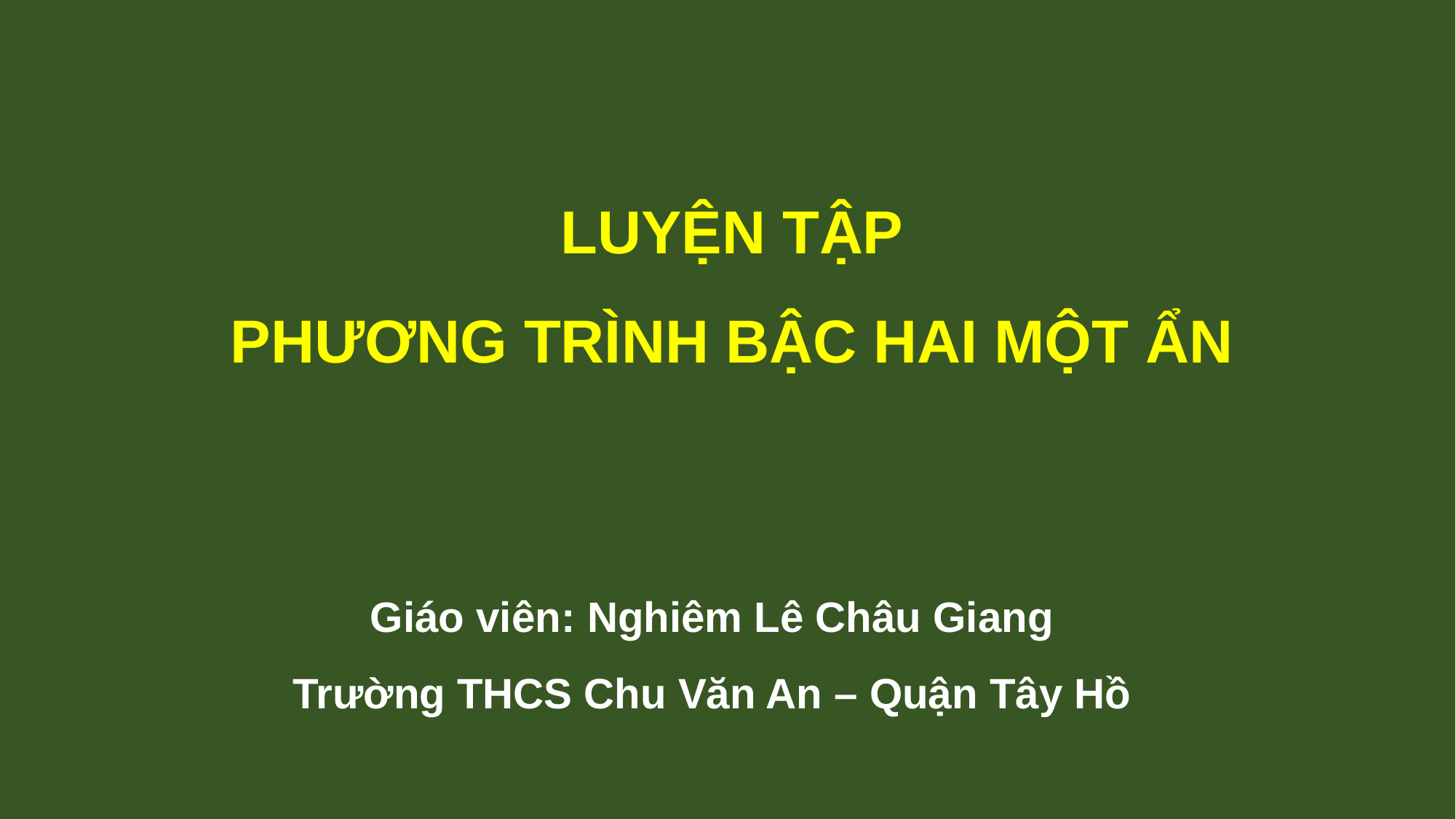

LUYỆN TẬP
PHƯƠNG TRÌNH BẬC HAI MỘT ẨN
Giáo viên: Nghiêm Lê Châu Giang
Trường THCS Chu Văn An – Quận Tây Hồ